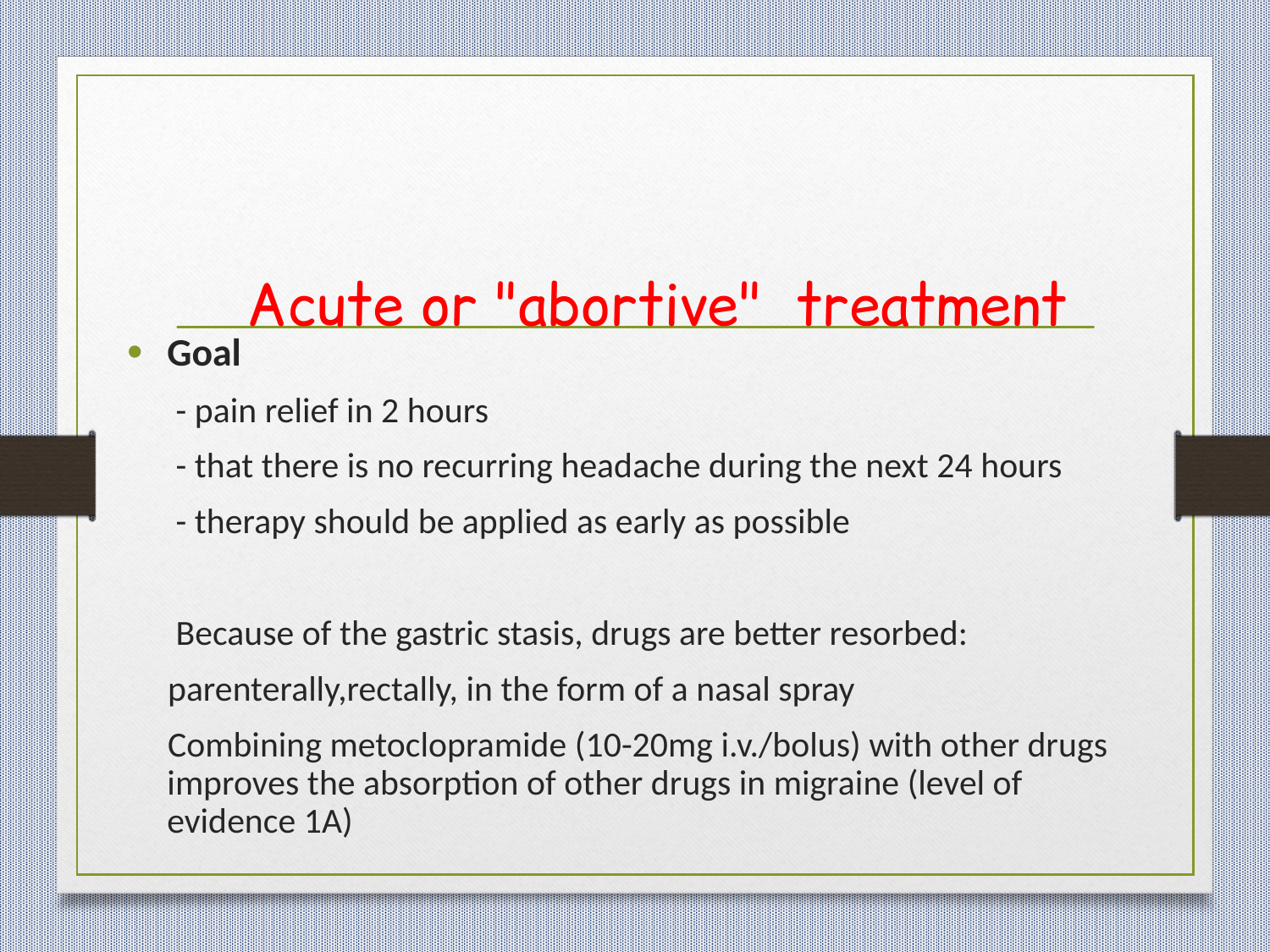

# Acute or "abortive"  treatment
Goal
      - pain relief in 2 hours
      - that there is no recurring headache during the next 24 hours
      - therapy should be applied as early as possible

      Because of the gastric stasis, drugs are better resorbed:
     parenterally,rectally, in the form of a nasal spray
     Combining metoclopramide (10-20mg i.v./bolus) with other drugs improves the absorption of other drugs in migraine (level of evidence 1A)